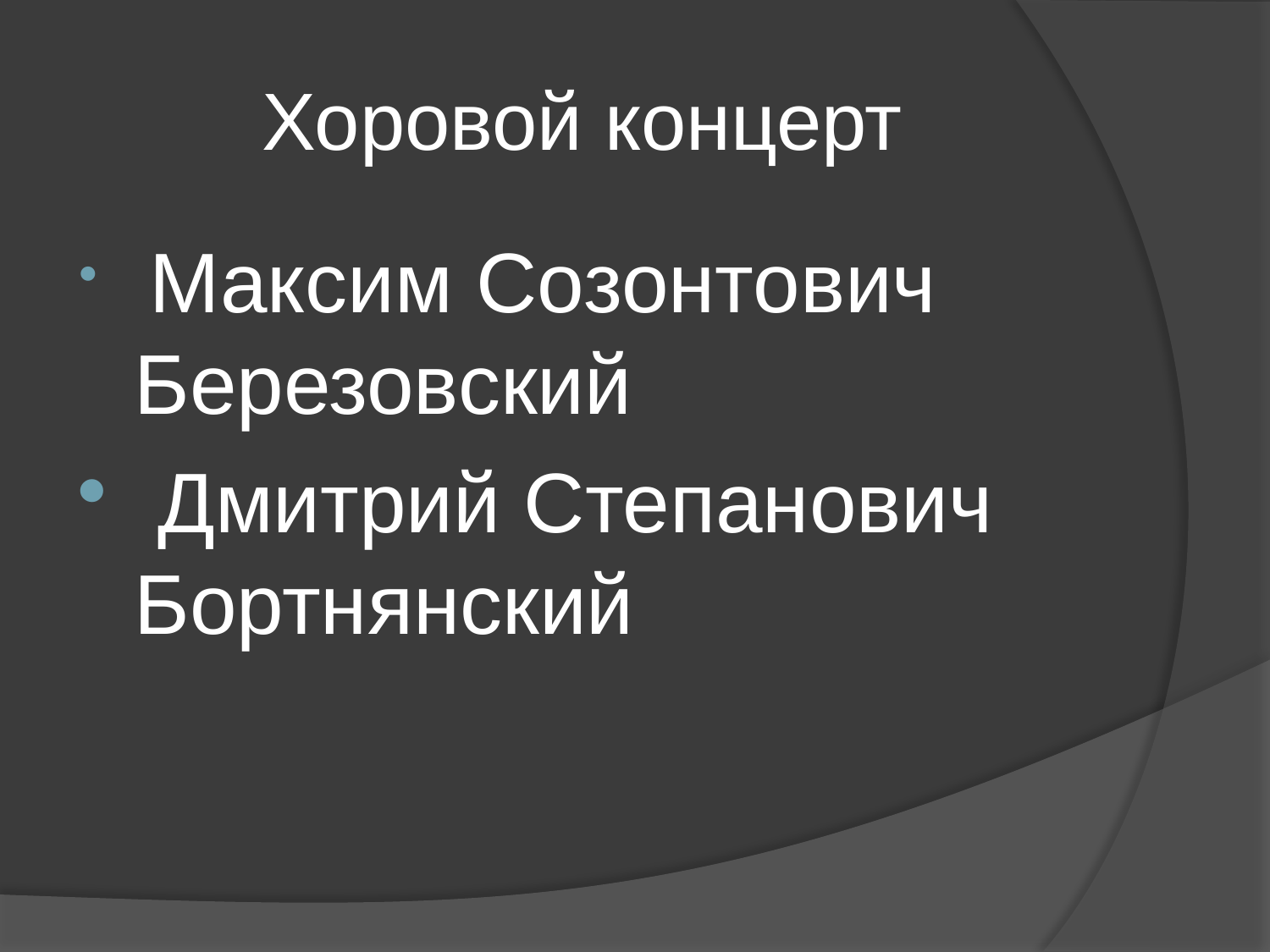

# Хоровой концерт
 Максим Созонтович Березовский
 Дмитрий Степанович Бортнянский